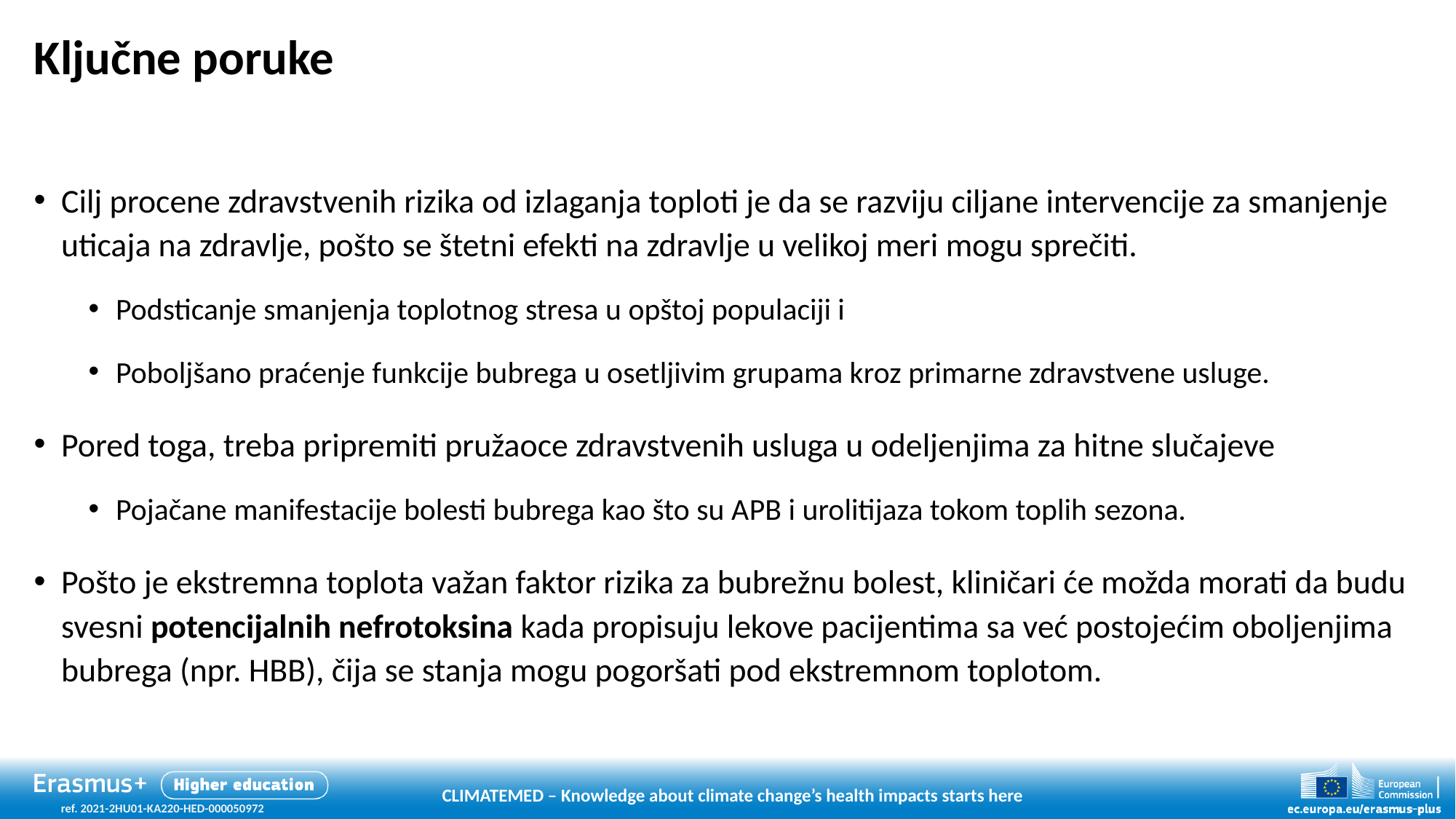

# Ključne poruke
Cilj procene zdravstvenih rizika od izlaganja toploti je da se razviju ciljane intervencije za smanjenje uticaja na zdravlje, pošto se štetni efekti na zdravlje u velikoj meri mogu sprečiti.
Podsticanje smanjenja toplotnog stresa u opštoj populaciji i
Poboljšano praćenje funkcije bubrega u osetljivim grupama kroz primarne zdravstvene usluge.
Pored toga, treba pripremiti pružaoce zdravstvenih usluga u odeljenjima za hitne slučajeve
Pojačane manifestacije bolesti bubrega kao što su APB i urolitijaza tokom toplih sezona.
Pošto je ekstremna toplota važan faktor rizika za bubrežnu bolest, kliničari će možda morati da budu svesni potencijalnih nefrotoksina kada propisuju lekove pacijentima sa već postojećim oboljenjima bubrega (npr. HBB), čija se stanja mogu pogoršati pod ekstremnom toplotom.